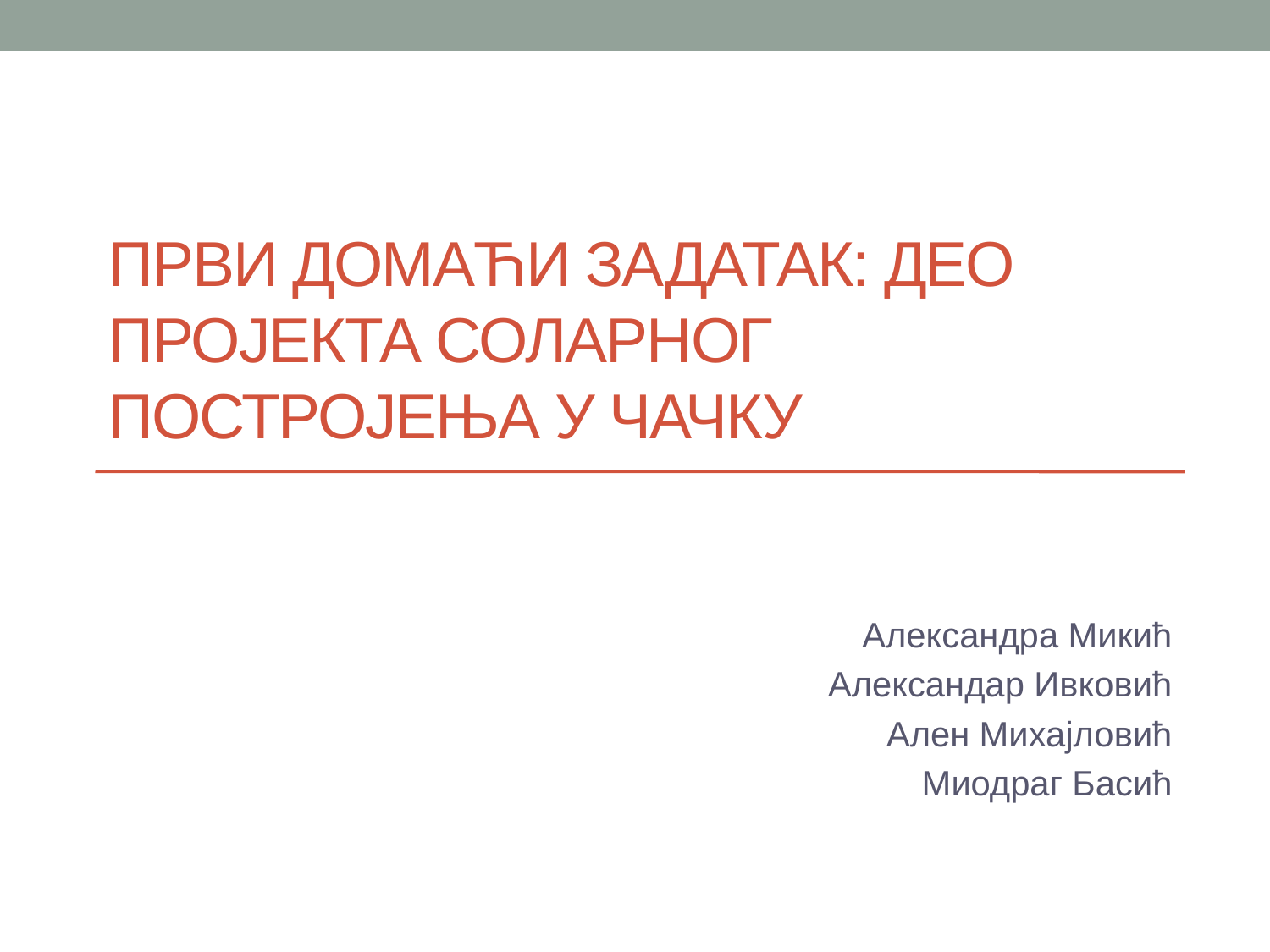

# Први домаћи задатак: део пројекта соларног постројења у Чачку
Александра Микић
Александар Ивковић
Ален Михајловић
Миодраг Басић